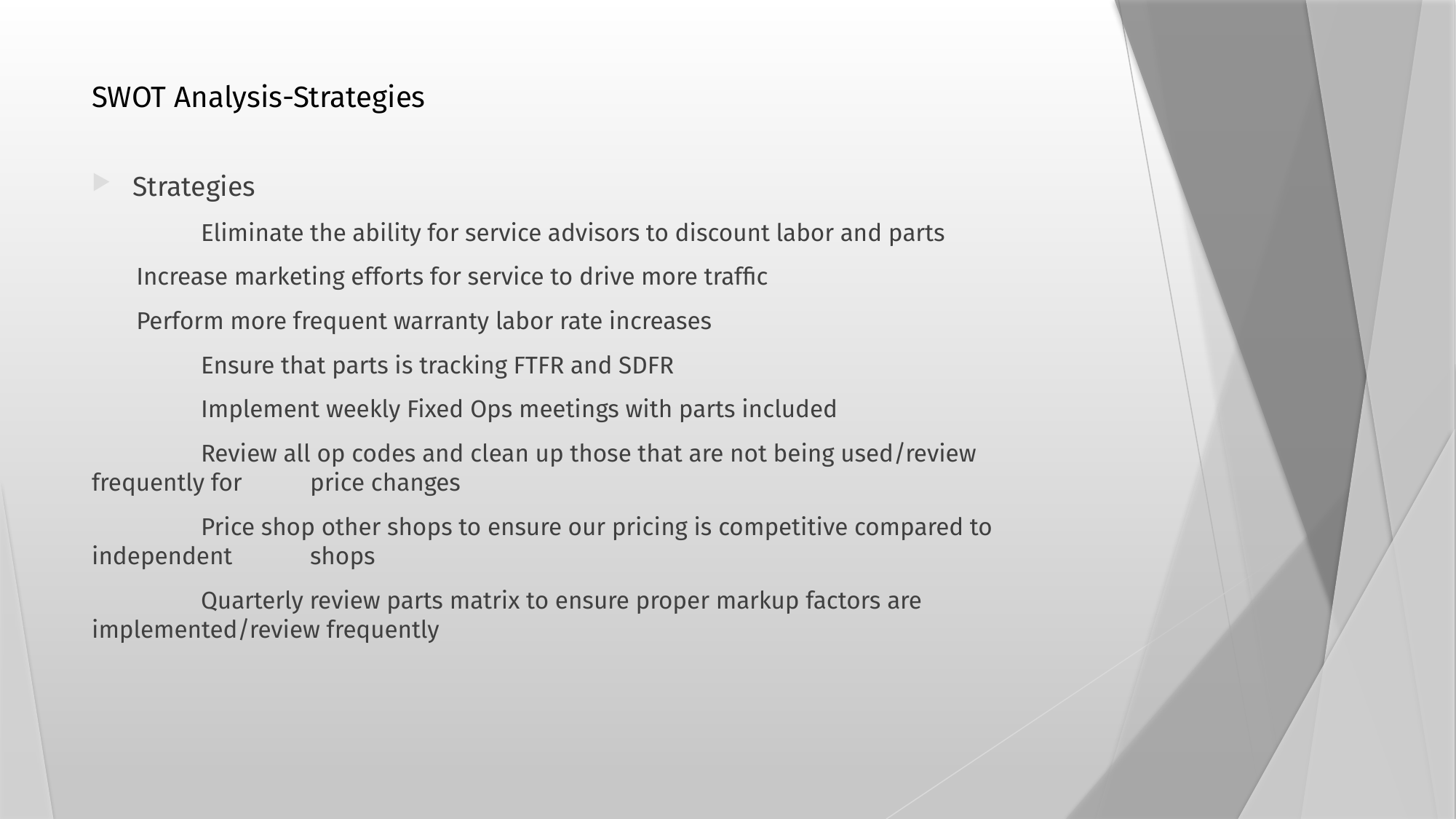

# SWOT Analysis-Strategies
Strategies
	Eliminate the ability for service advisors to discount labor and parts
       Increase marketing efforts for service to drive more traffic
       Perform more frequent warranty labor rate increases
  	Ensure that parts is tracking FTFR and SDFR
 	Implement weekly Fixed Ops meetings with parts included
	Review all op codes and clean up those that are not being used/review frequently for 	price changes
	Price shop other shops to ensure our pricing is competitive compared to independent 	shops
	Quarterly review parts matrix to ensure proper markup factors are 	implemented/review frequently